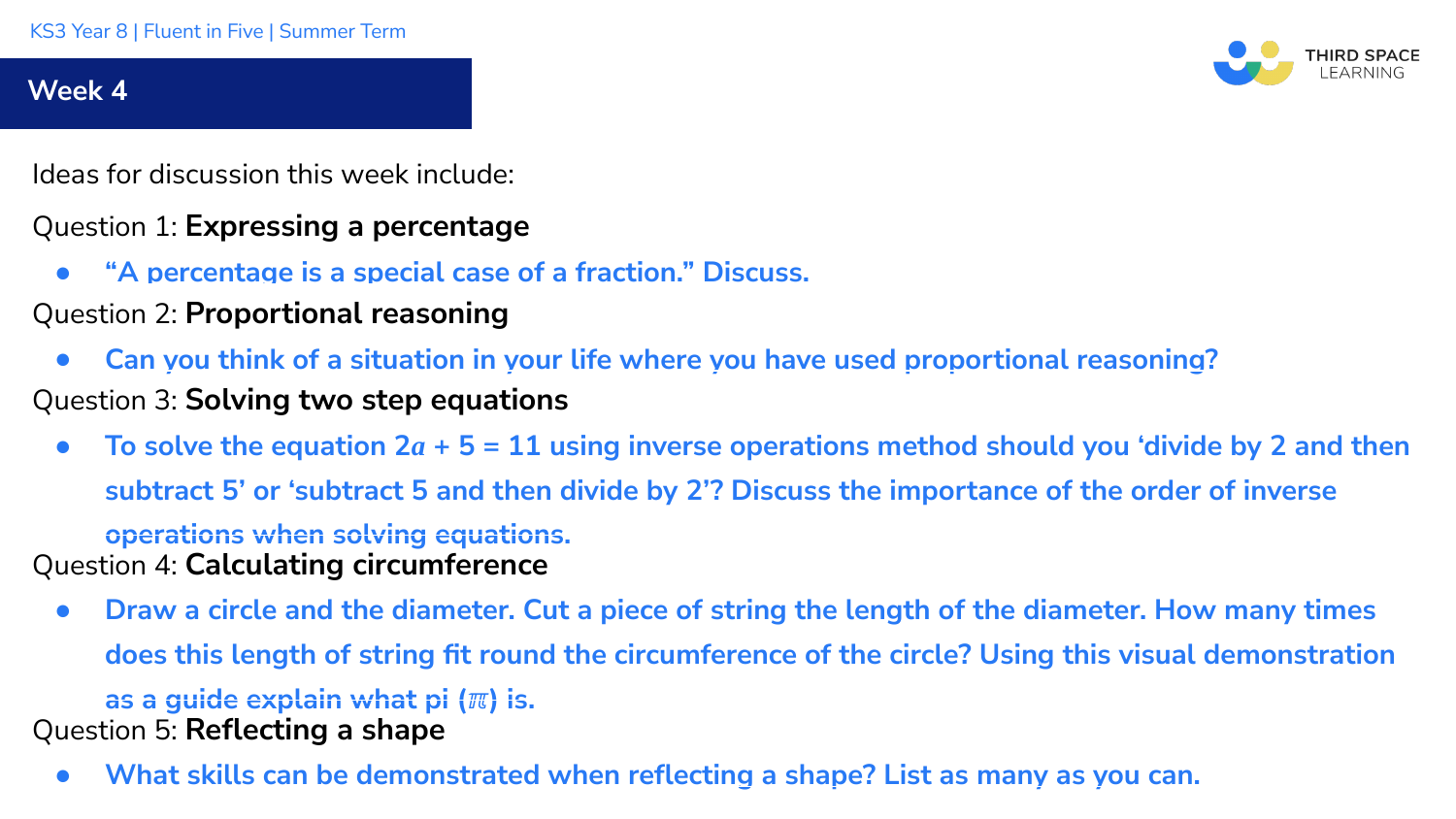

Week 4
| Ideas for discussion this week include: |
| --- |
| Question 1: Expressing a percentage “A percentage is a special case of a fraction.” Discuss. |
| Question 2: Proportional reasoning Can you think of a situation in your life where you have used proportional reasoning? |
| Question 3: Solving two step equations To solve the equation 2a + 5 = 11 using inverse operations method should you ‘divide by 2 and then subtract 5’ or ‘subtract 5 and then divide by 2’? Discuss the importance of the order of inverse operations when solving equations. |
| Question 4: Calculating circumference Draw a circle and the diameter. Cut a piece of string the length of the diameter. How many times does this length of string fit round the circumference of the circle? Using this visual demonstration as a guide explain what pi (ℼ) is. |
| Question 5: Reflecting a shape What skills can be demonstrated when reflecting a shape? List as many as you can. |